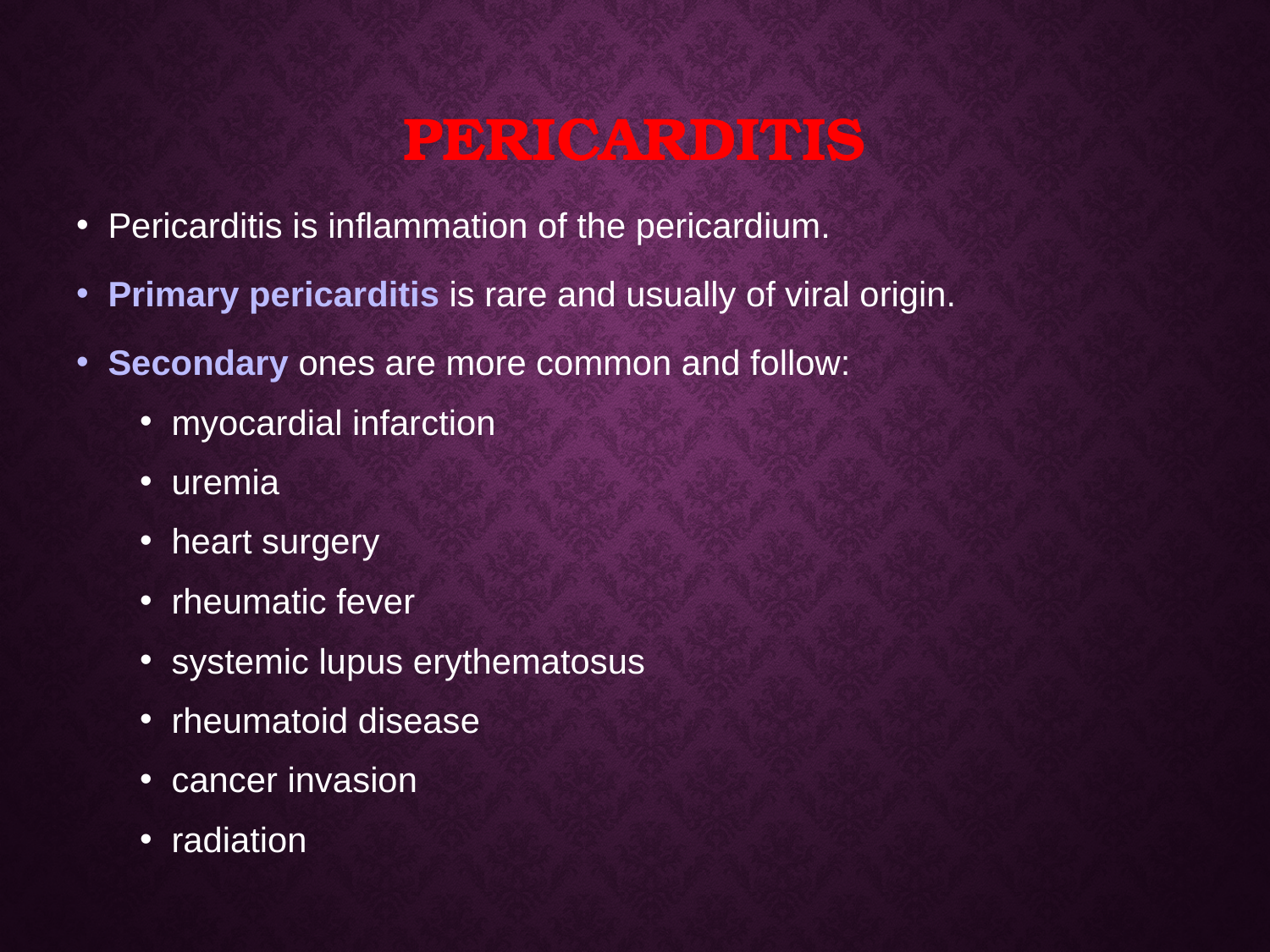

# PeriCarditis
Pericarditis is inflammation of the pericardium.
Primary pericarditis is rare and usually of viral origin.
Secondary ones are more common and follow:
myocardial infarction
uremia
heart surgery
rheumatic fever
systemic lupus erythematosus
rheumatoid disease
cancer invasion
radiation